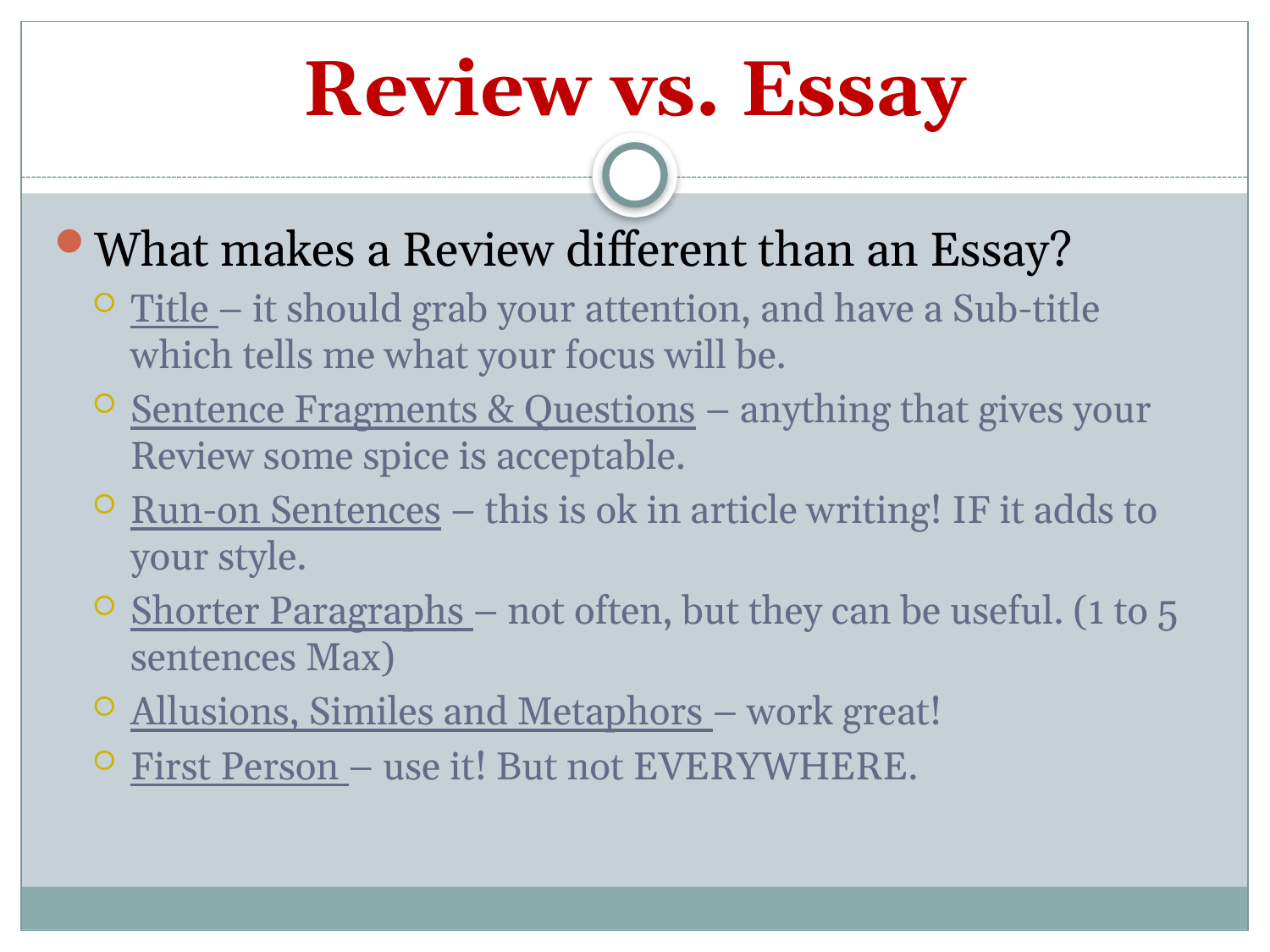

# Review vs. Essay
What makes a Review different than an Essay?
Title – it should grab your attention, and have a Sub-title which tells me what your focus will be.
Sentence Fragments & Questions – anything that gives your Review some spice is acceptable.
Run-on Sentences – this is ok in article writing! IF it adds to your style.
Shorter Paragraphs – not often, but they can be useful. (1 to 5 sentences Max)
Allusions, Similes and Metaphors – work great!
First Person – use it! But not EVERYWHERE.